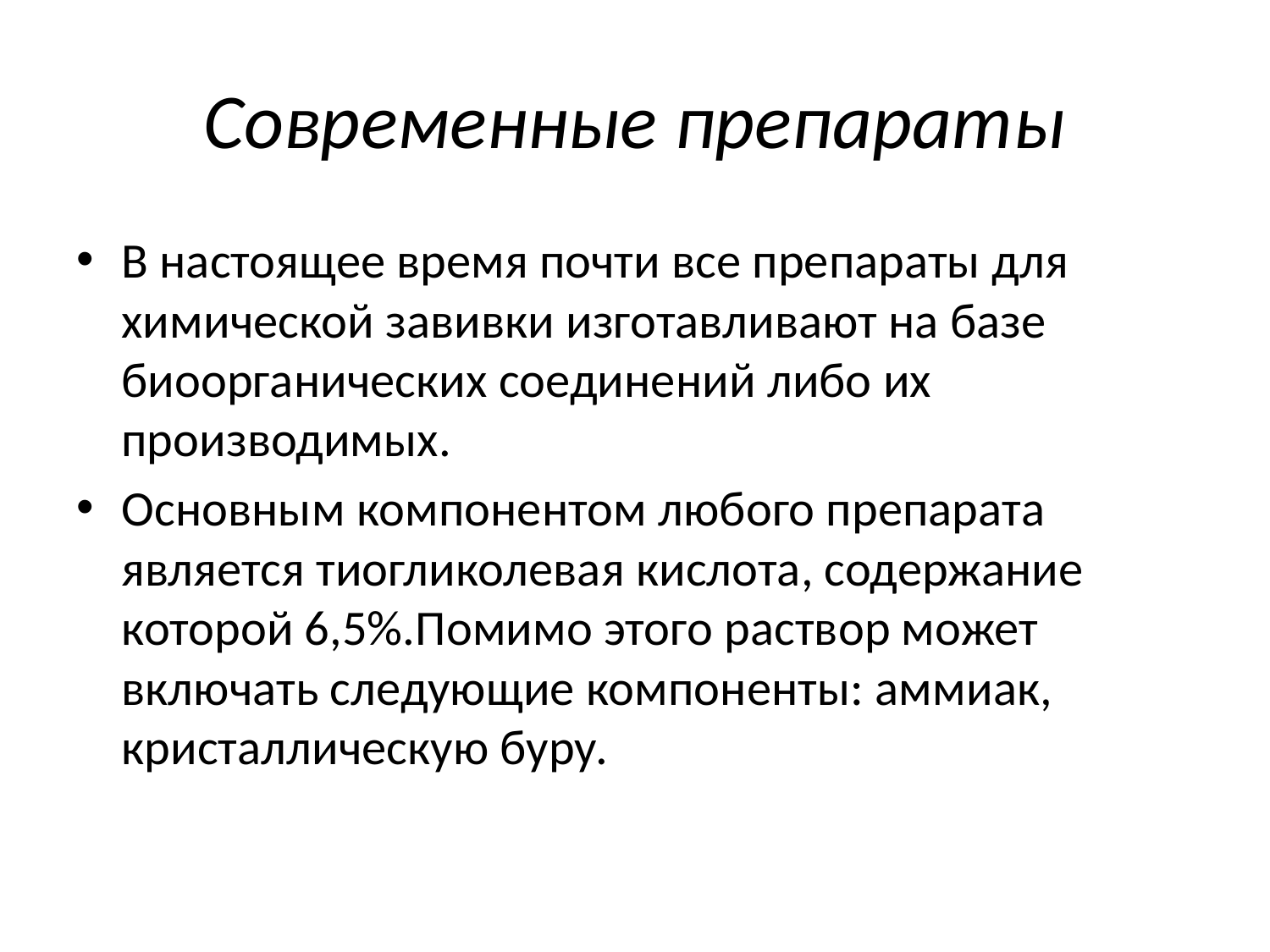

# Современные препараты
В настоящее время почти все препараты для химической завивки изготавливают на базе биоорганических соединений либо их производимых.
Основным компонентом любого препарата  является тиогликолевая кислота, содержание которой 6,5%.Помимо этого раствор может включать следующие компоненты: аммиак, кристаллическую буру.